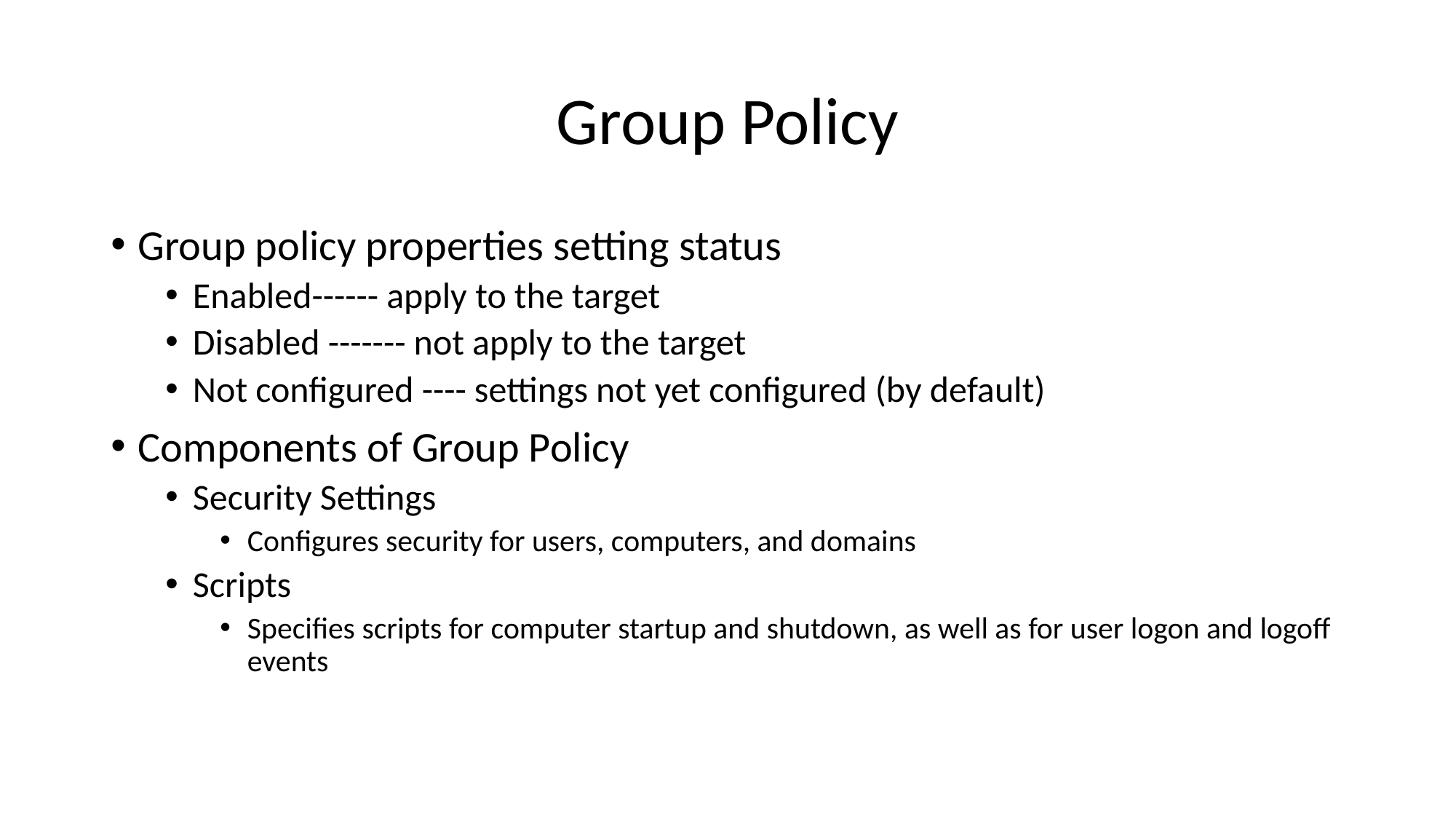

# Group Policy
Group policy properties setting status
Enabled------ apply to the target
Disabled ------- not apply to the target
Not configured ---- settings not yet configured (by default)
Components of Group Policy
Security Settings
Configures security for users, computers, and domains
Scripts
Specifies scripts for computer startup and shutdown, as well as for user logon and logoff events